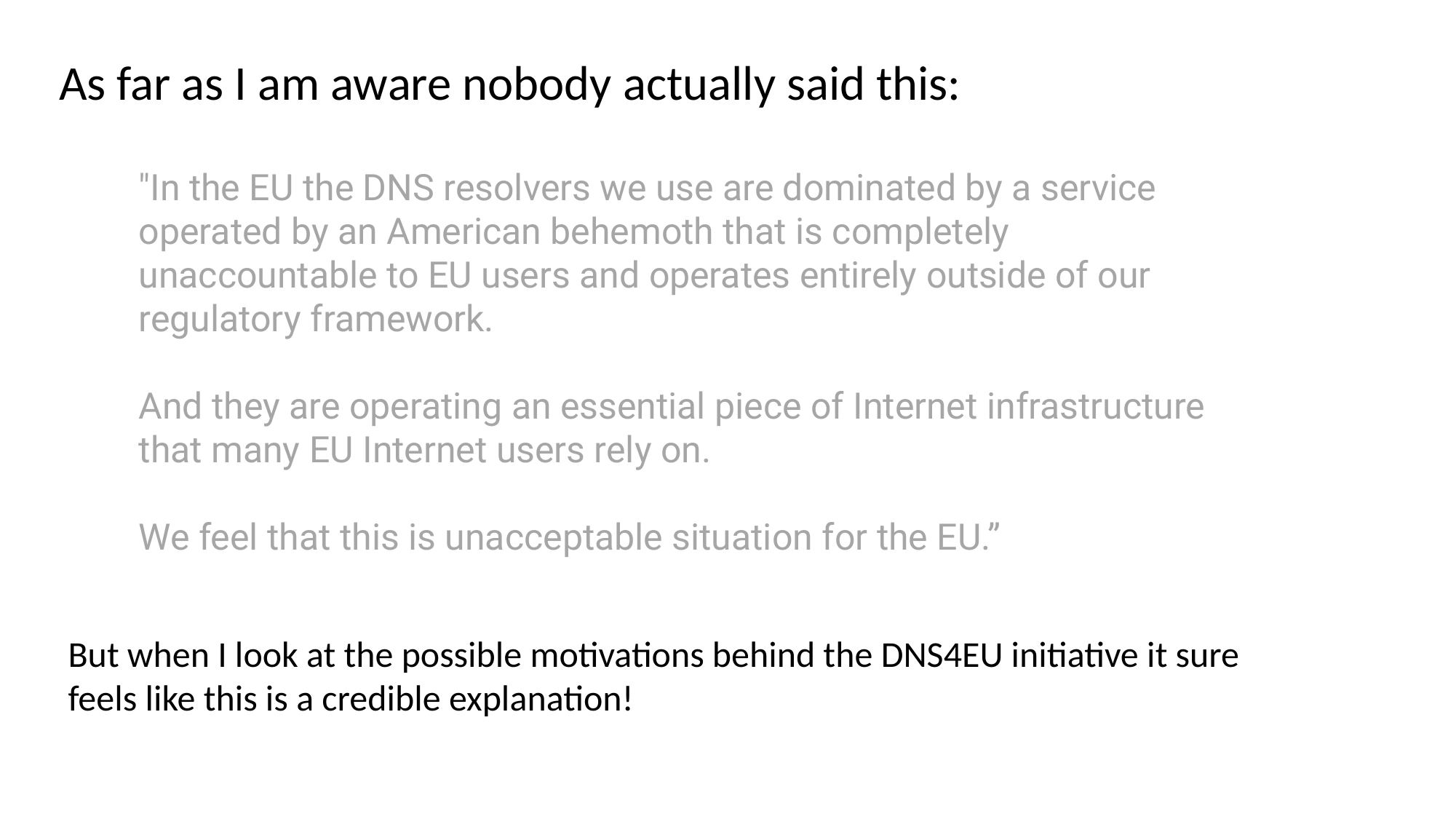

As far as I am aware nobody actually said this:
"In the EU the DNS resolvers we use are dominated by a service operated by an American behemoth that is completely unaccountable to EU users and operates entirely outside of our regulatory framework.

And they are operating an essential piece of Internet infrastructure that many EU Internet users rely on.

We feel that this is unacceptable situation for the EU.”
But when I look at the possible motivations behind the DNS4EU initiative it sure feels like this is a credible explanation!